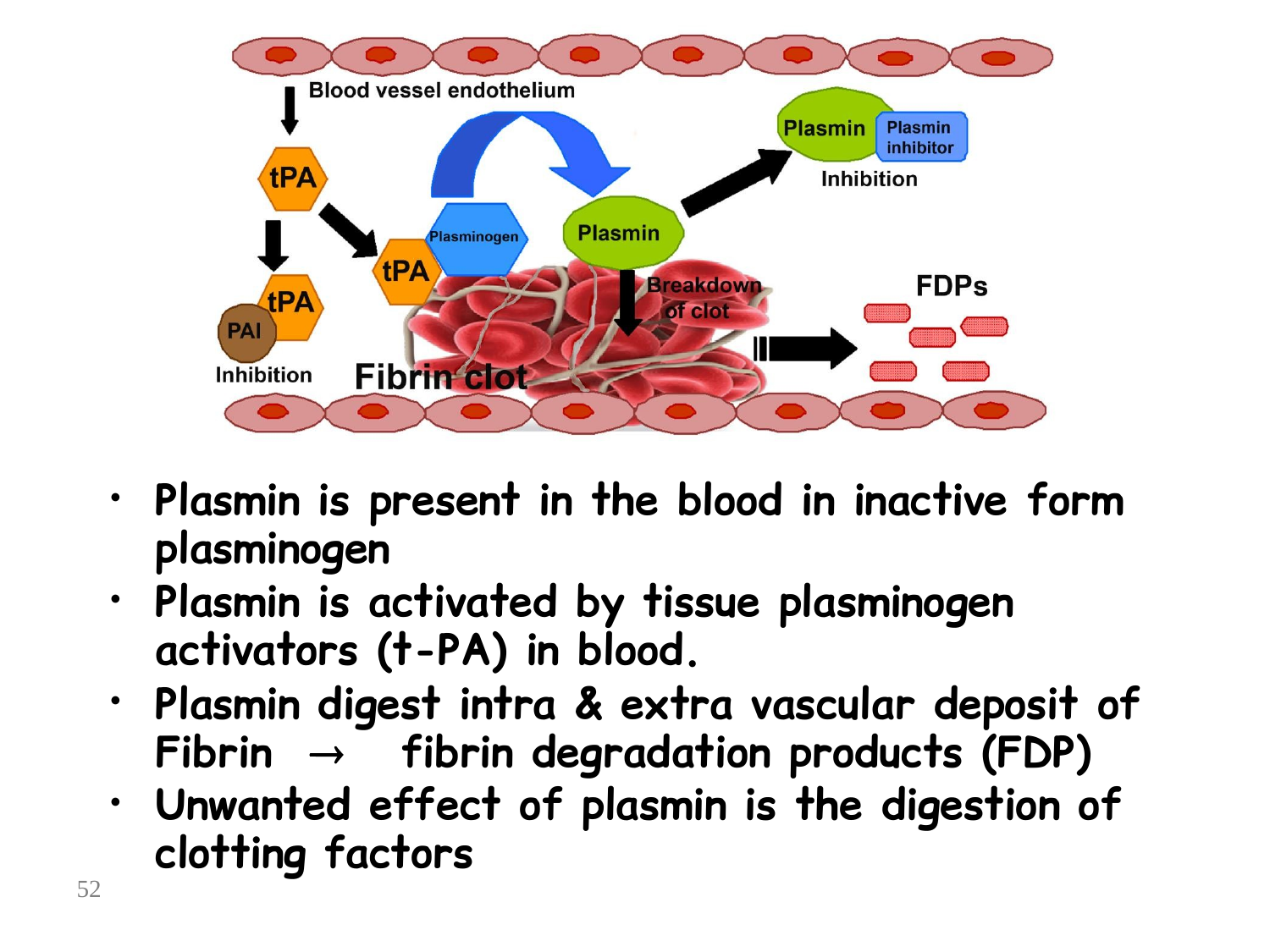

Plasmin is present in the blood in inactive form
plasminogen
Plasmin is activated by tissue plasminogen
activators (t-PA) in blood.
Plasmin digest intra & extra vascular deposit of
Fibrin  →	fibrin degradation products (FDP)
Unwanted effect of plasmin is the digestion of
clotting factors
52